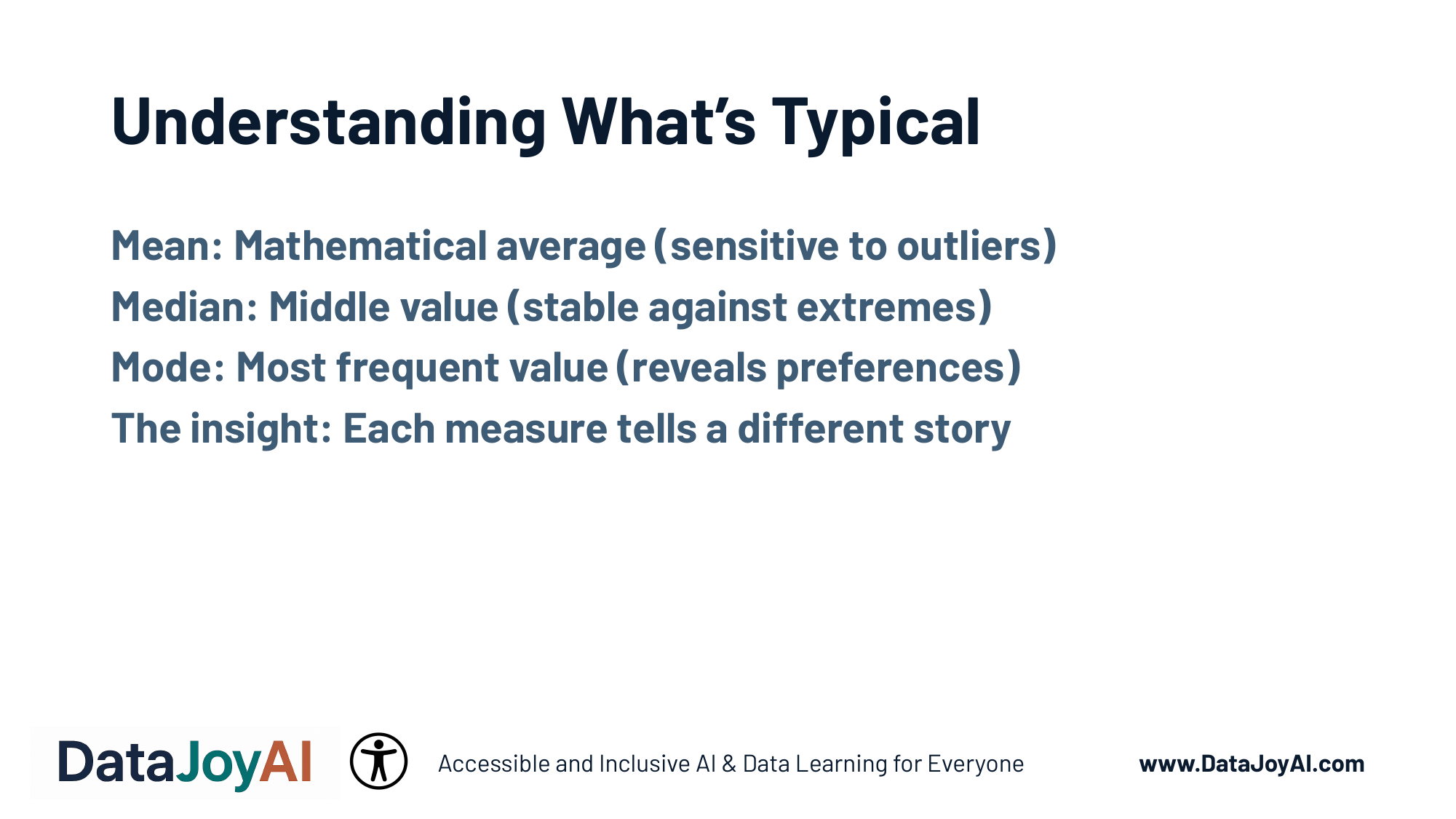

# Understanding What’s Typical
Mean: Mathematical average (sensitive to outliers)
Median: Middle value (stable against extremes)
Mode: Most frequent value (reveals preferences)
The insight: Each measure tells a different story